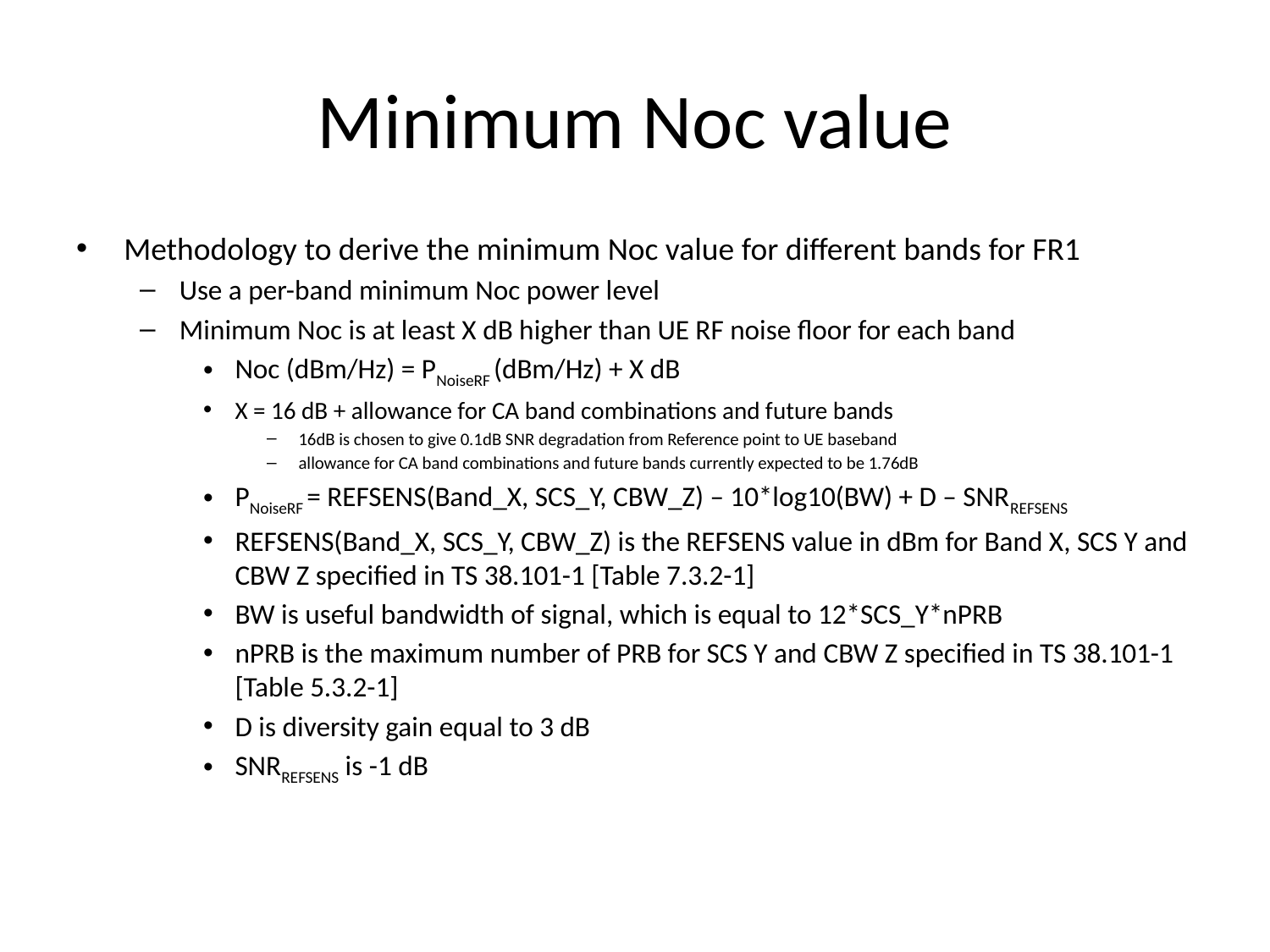

# Minimum Noc value
Methodology to derive the minimum Noc value for different bands for FR1
Use a per-band minimum Noc power level
Minimum Noc is at least X dB higher than UE RF noise floor for each band
Noc (dBm/Hz) = PNoiseRF (dBm/Hz) + X dB
X = 16 dB + allowance for CA band combinations and future bands
16dB is chosen to give 0.1dB SNR degradation from Reference point to UE baseband
allowance for CA band combinations and future bands currently expected to be 1.76dB
PNoiseRF = REFSENS(Band_X, SCS_Y, CBW_Z) – 10*log10(BW) + D – SNRREFSENS
REFSENS(Band_X, SCS_Y, CBW_Z) is the REFSENS value in dBm for Band X, SCS Y and CBW Z specified in TS 38.101-1 [Table 7.3.2-1]
BW is useful bandwidth of signal, which is equal to 12*SCS_Y*nPRB
nPRB is the maximum number of PRB for SCS Y and CBW Z specified in TS 38.101-1 [Table 5.3.2-1]
D is diversity gain equal to 3 dB
SNRREFSENS is -1 dB